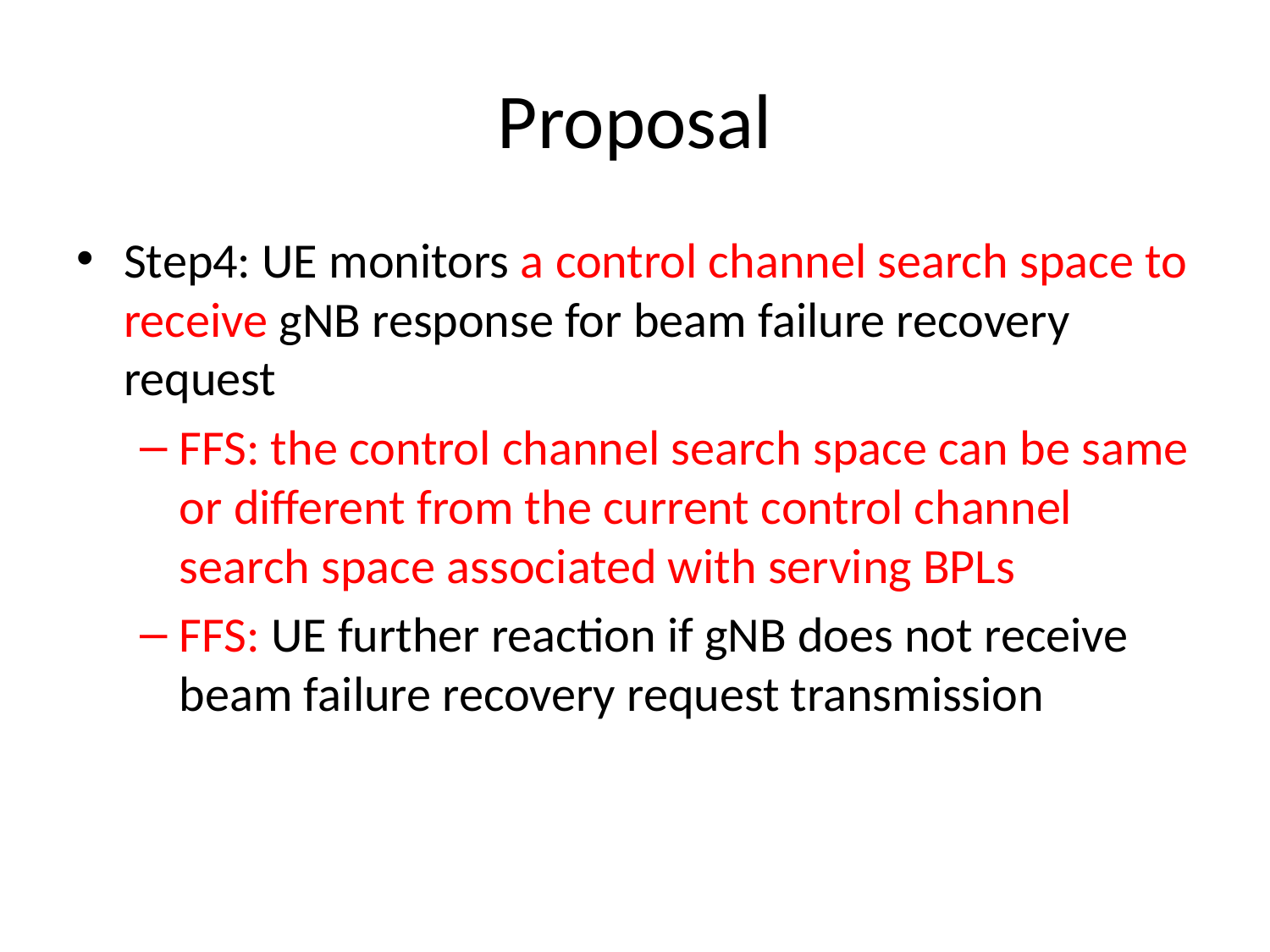

# Proposal
Step4: UE monitors a control channel search space to receive gNB response for beam failure recovery request
FFS: the control channel search space can be same or different from the current control channel search space associated with serving BPLs
FFS: UE further reaction if gNB does not receive beam failure recovery request transmission